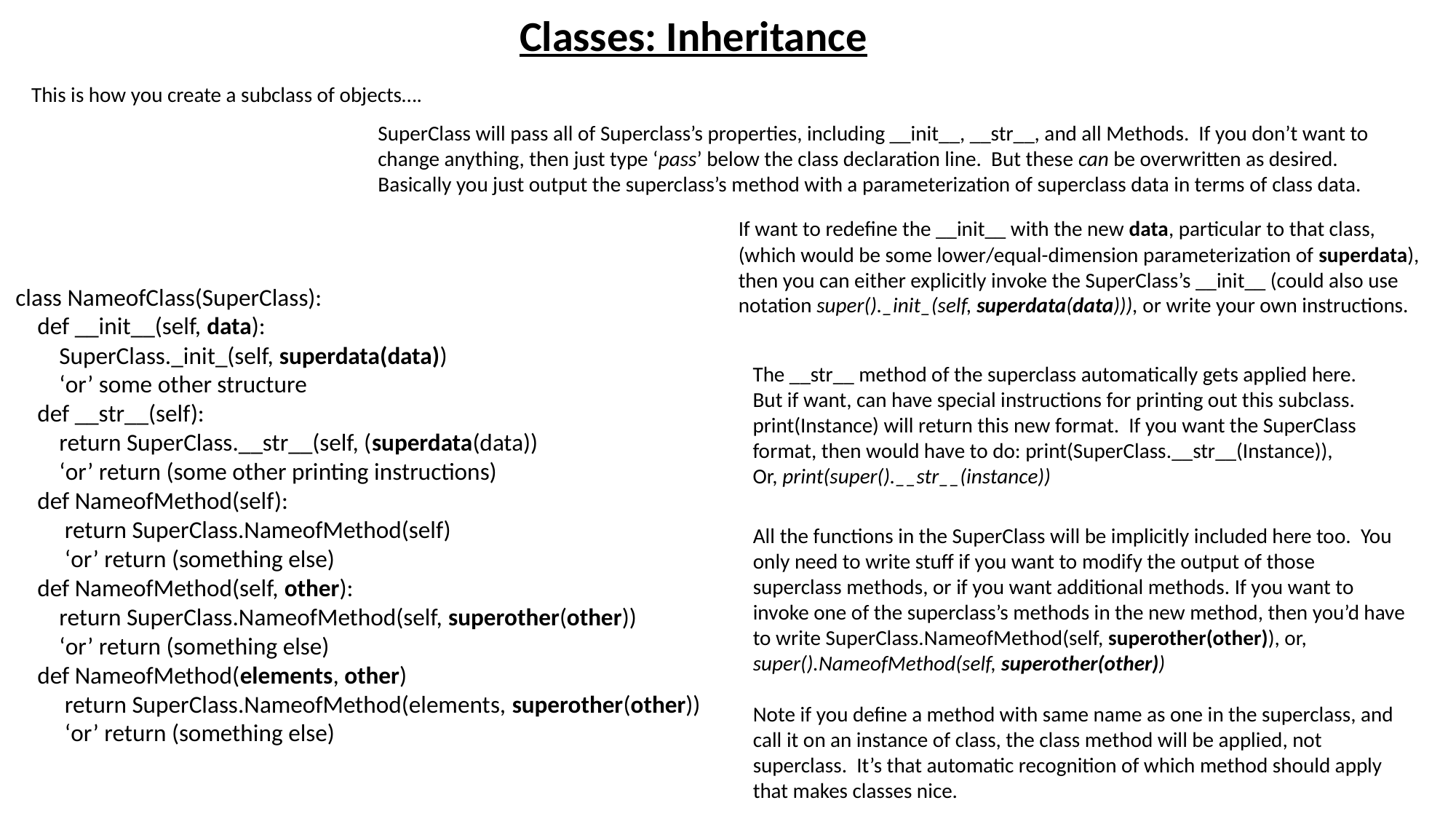

Classes: Inheritance
This is how you create a subclass of objects….
SuperClass will pass all of Superclass’s properties, including __init__, __str__, and all Methods.  If you don’t want to change anything, then just type ‘pass’ below the class declaration line.  But these can be overwritten as desired.  Basically you just output the superclass’s method with a parameterization of superclass data in terms of class data.
If want to redefine the __init__ with the new data, particular to that class,  (which would be some lower/equal-dimension parameterization of superdata), then you can either explicitly invoke the SuperClass’s __init__ (could also use notation super()._init_(self, superdata(data))), or write your own instructions.
class NameofClass(SuperClass):
    def __init__(self, data):
        SuperClass._init_(self, superdata(data))
        ‘or’ some other structure
    def __str__(self):
        return SuperClass.__str__(self, (superdata(data))
        ‘or’ return (some other printing instructions)
    def NameofMethod(self):
         return SuperClass.NameofMethod(self)
         ‘or’ return (something else)
    def NameofMethod(self, other):
        return SuperClass.NameofMethod(self, superother(other))
        ‘or’ return (something else)
    def NameofMethod(elements, other)
         return SuperClass.NameofMethod(elements, superother(other))
         ‘or’ return (something else)
The __str__ method of the superclass automatically gets applied here.  But if want, can have special instructions for printing out this subclass.  print(Instance) will return this new format.  If you want the SuperClass format, then would have to do: print(SuperClass.__str__(Instance)),
Or, print(super().__str__(instance))
All the functions in the SuperClass will be implicitly included here too.  You only need to write stuff if you want to modify the output of those superclass methods, or if you want additional methods. If you want to invoke one of the superclass’s methods in the new method, then you’d have to write SuperClass.NameofMethod(self, superother(other)), or, super().NameofMethod(self, superother(other))

Note if you define a method with same name as one in the superclass, and call it on an instance of class, the class method will be applied, not superclass.  It’s that automatic recognition of which method should apply that makes classes nice.